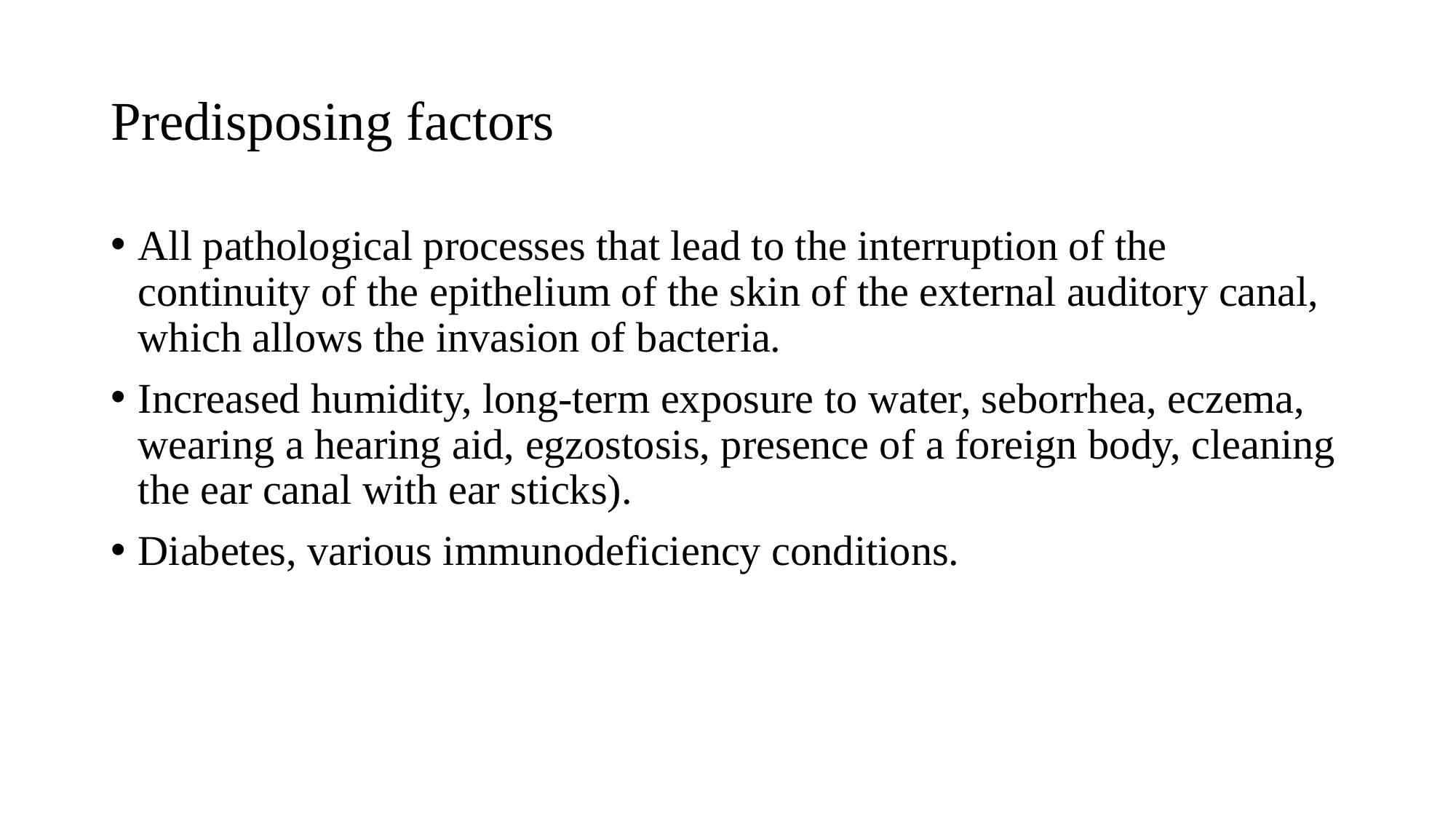

# Predisposing factors
All pathological processes that lead to the interruption of the continuity of the epithelium of the skin of the external auditory canal, which allows the invasion of bacteria.
Increased humidity, long-term exposure to water, seborrhea, eczema, wearing a hearing aid, egzostosis, presence of a foreign body, cleaning the ear canal with ear sticks).
Diabetes, various immunodeficiency conditions.